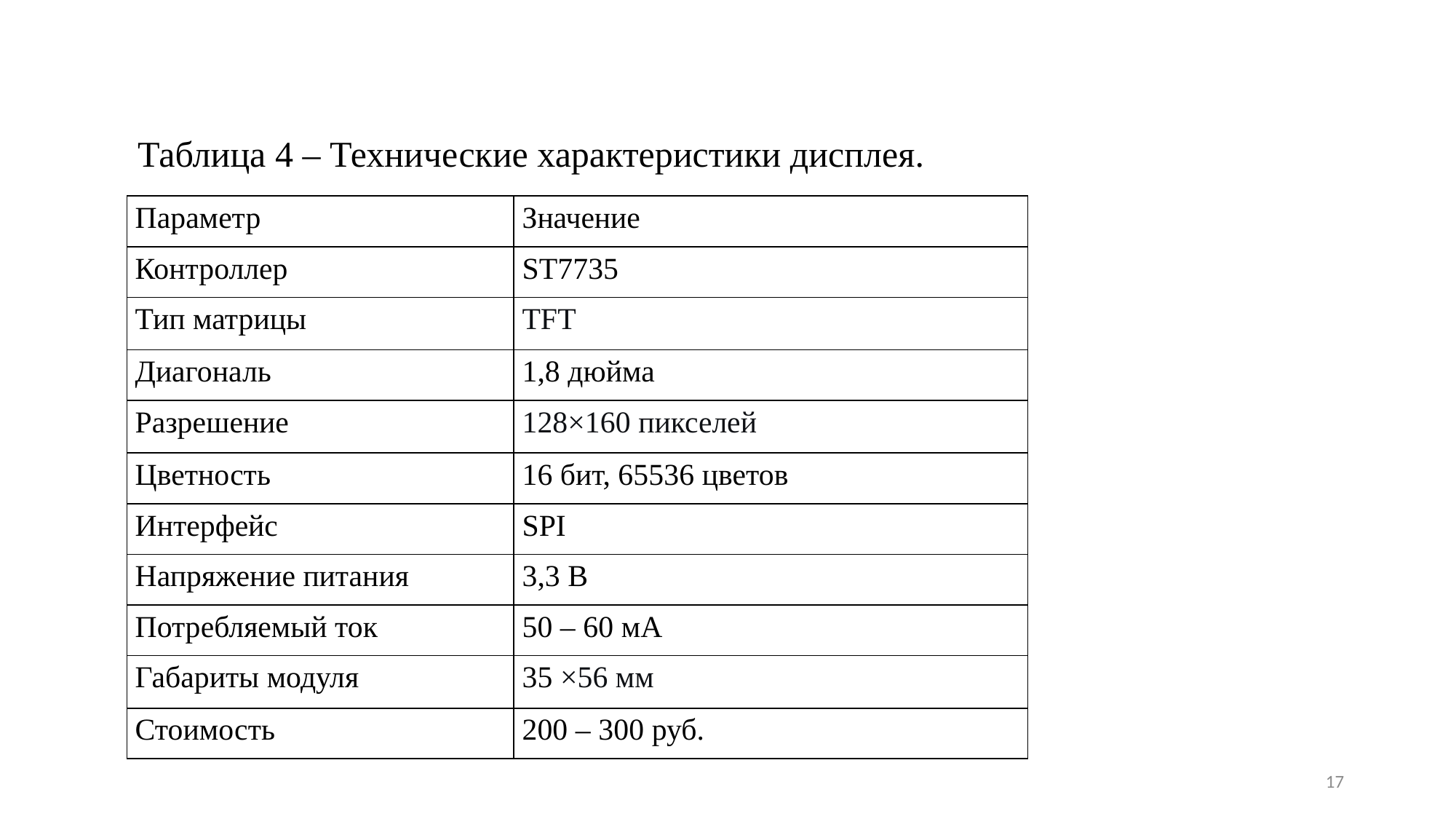

Таблица 4 – Технические характеристики дисплея.
| Параметр | Значение |
| --- | --- |
| Контроллер | ST7735 |
| Тип матрицы | TFT |
| Диагональ | 1,8 дюйма |
| Разрешение | 128×160 пикселей |
| Цветность | 16 бит, 65536 цветов |
| Интерфейс | SPI |
| Напряжение питания | 3,3 В |
| Потребляемый ток | 50 – 60 мА |
| Габариты модуля | 35 ×56 мм |
| Стоимость | 200 – 300 руб. |
17